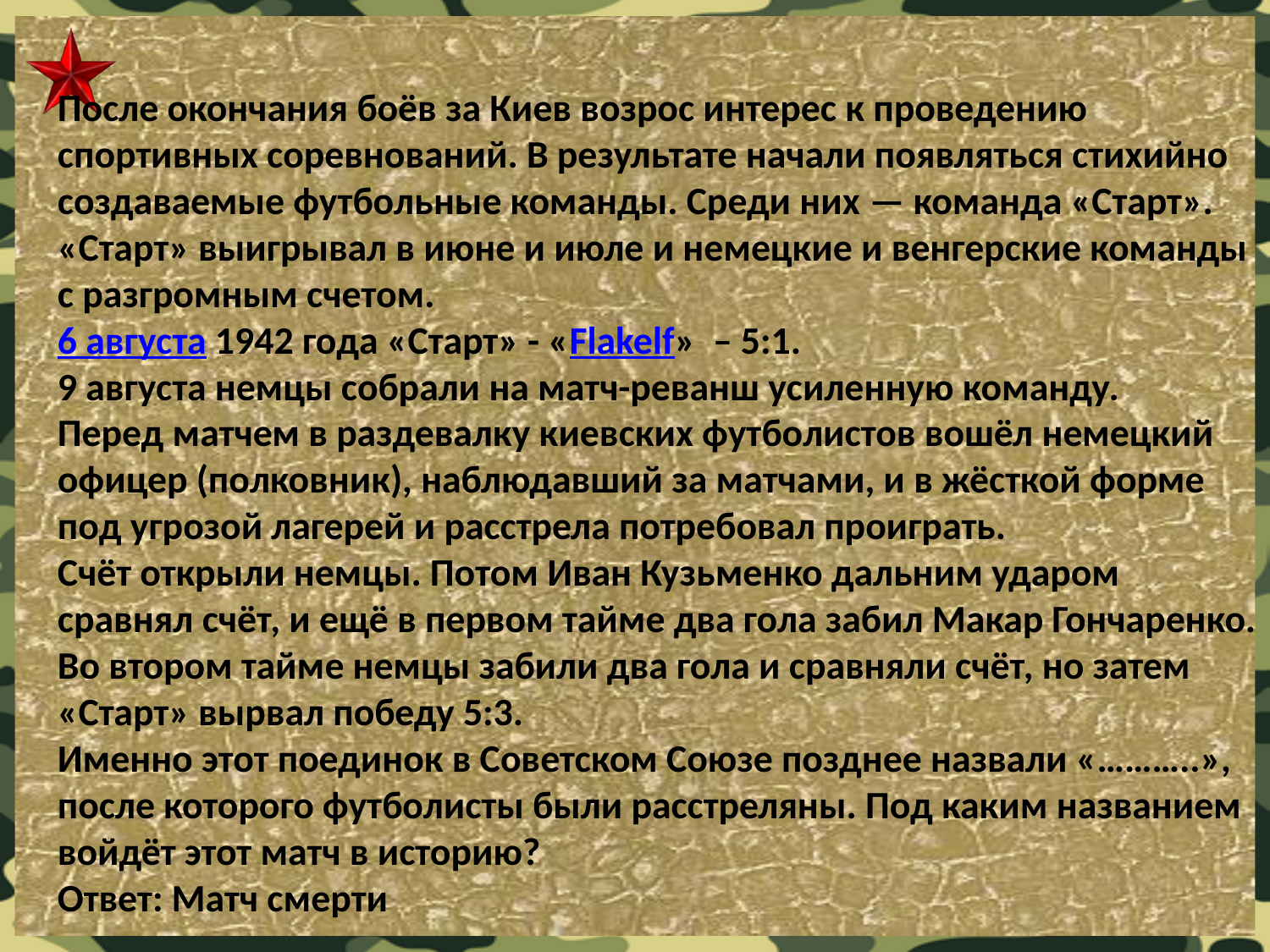

После окончания боёв за Киев возрос интерес к проведению спортивных соревнований. В результате начали появляться стихийно создаваемые футбольные команды. Среди них — команда «Старт». «Старт» выигрывал в июне и июле и немецкие и венгерские команды с разгромным счетом.
6 августа 1942 года «Старт» - «Flakelf»  – 5:1.
9 августа немцы собрали на матч-реванш усиленную команду.
Перед матчем в раздевалку киевских футболистов вошёл немецкий офицер (полковник), наблюдавший за матчами, и в жёсткой форме под угрозой лагерей и расстрела потребовал проиграть.
Счёт открыли немцы. Потом Иван Кузьменко дальним ударом сравнял счёт, и ещё в первом тайме два гола забил Макар Гончаренко. Во втором тайме немцы забили два гола и сравняли счёт, но затем «Старт» вырвал победу 5:3.
Именно этот поединок в Советском Союзе позднее назвали «………..», после которого футболисты были расстреляны. Под каким названием войдёт этот матч в историю?
Ответ: Матч смерти